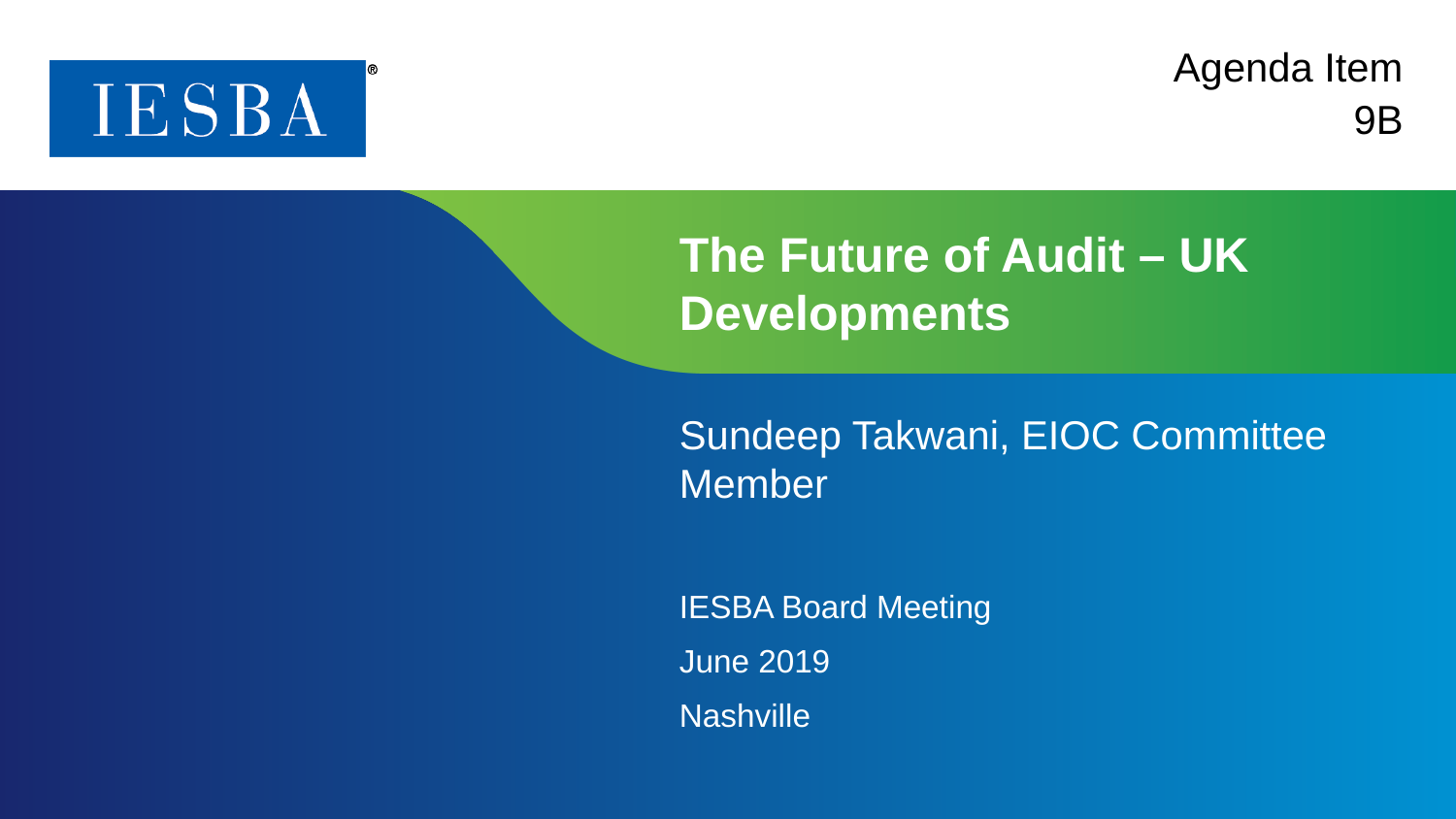

| Agenda Item 9B |
| --- |
# The Future of Audit – UK Developments
Sundeep Takwani, EIOC Committee Member

IESBA Board Meeting
June 2019
Nashville